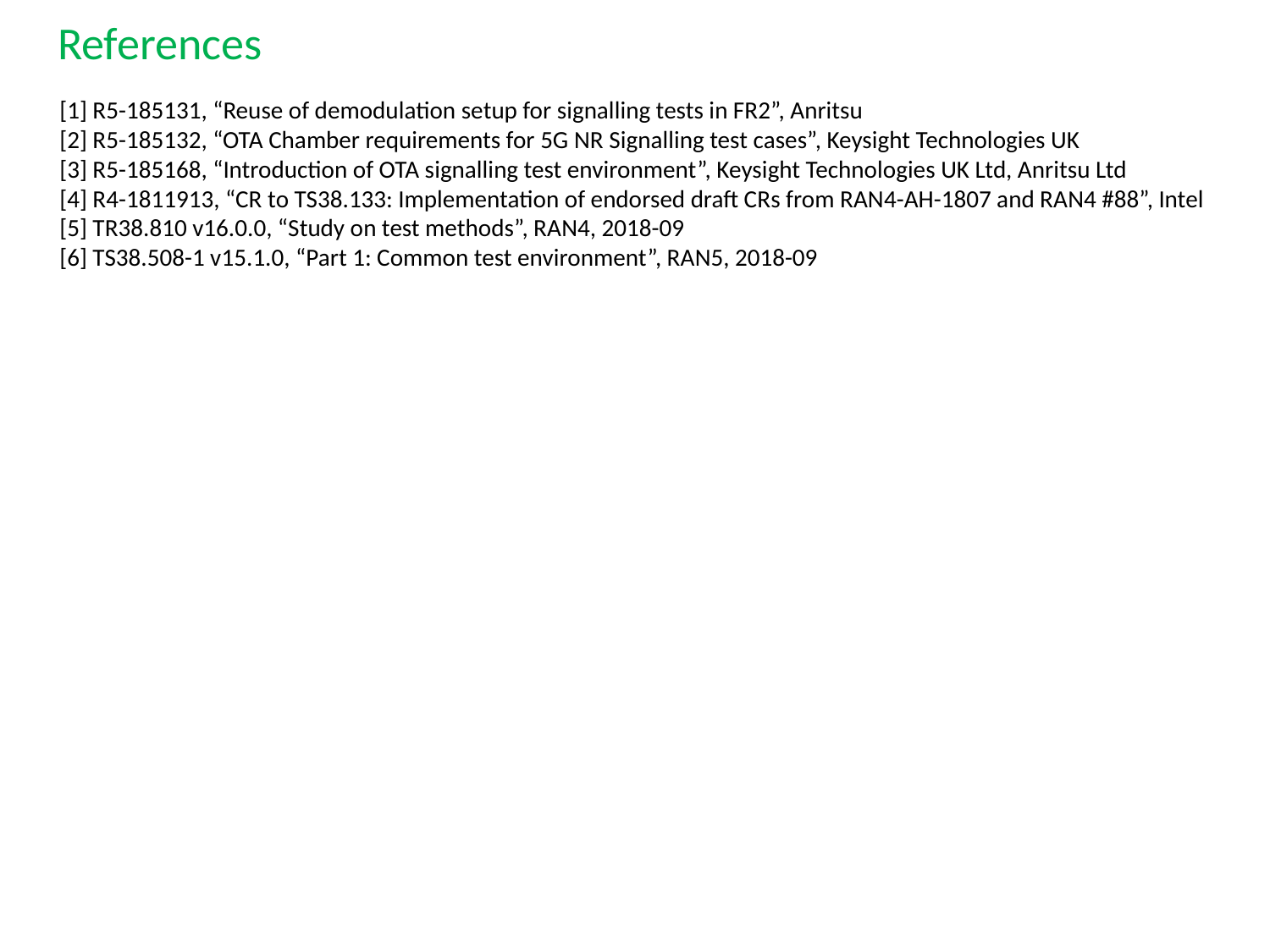

# References
[1] R5-185131, “Reuse of demodulation setup for signalling tests in FR2”, Anritsu
[2] R5-185132, “OTA Chamber requirements for 5G NR Signalling test cases”, Keysight Technologies UK
[3] R5-185168, “Introduction of OTA signalling test environment”, Keysight Technologies UK Ltd, Anritsu Ltd
[4] R4-1811913, “CR to TS38.133: Implementation of endorsed draft CRs from RAN4-AH-1807 and RAN4 #88”, Intel
[5] TR38.810 v16.0.0, “Study on test methods”, RAN4, 2018-09
[6] TS38.508-1 v15.1.0, “Part 1: Common test environment”, RAN5, 2018-09